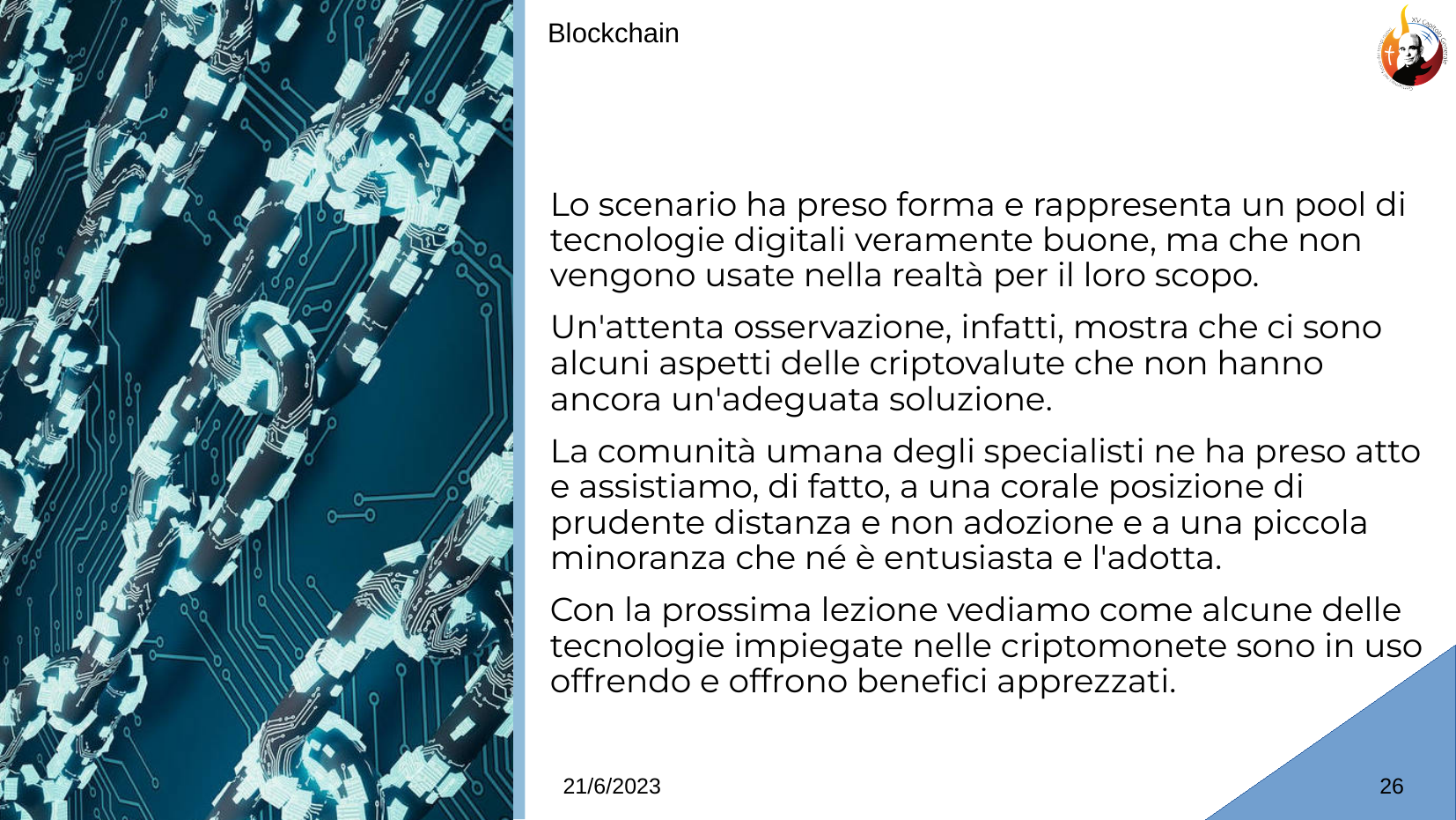

Blockchain
# Lo scenario ha preso forma e rappresenta un pool di tecnologie digitali veramente buone, ma che non vengono usate nella realtà per il loro scopo.
Un'attenta osservazione, infatti, mostra che ci sono alcuni aspetti delle criptovalute che non hanno ancora un'adeguata soluzione.
La comunità umana degli specialisti ne ha preso atto e assistiamo, di fatto, a una corale posizione di prudente distanza e non adozione e a una piccola minoranza che né è entusiasta e l'adotta.
Con la prossima lezione vediamo come alcune delle tecnologie impiegate nelle criptomonete sono in uso offrendo e offrono benefici apprezzati.